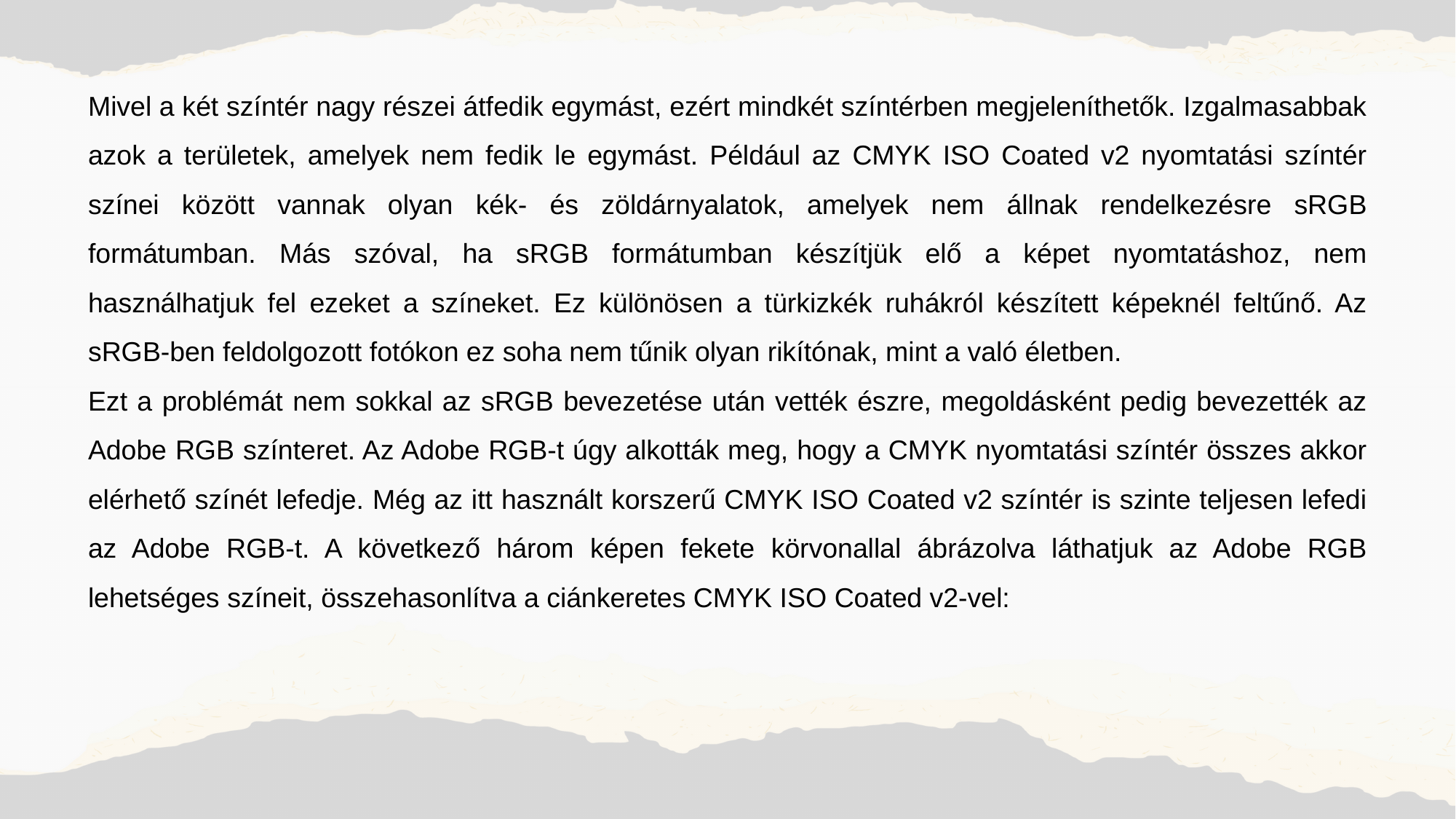

Mivel a két színtér nagy részei átfedik egymást, ezért mindkét színtérben megjeleníthetők. Izgalmasabbak azok a területek, amelyek nem fedik le egymást. Például az CMYK ISO Coated v2 nyomtatási színtér színei között vannak olyan kék- és zöldárnyalatok, amelyek nem állnak rendelkezésre sRGB formátumban. Más szóval, ha sRGB formátumban készítjük elő a képet nyomtatáshoz, nem használhatjuk fel ezeket a színeket. Ez különösen a türkizkék ruhákról készített képeknél feltűnő. Az sRGB-ben feldolgozott fotókon ez soha nem tűnik olyan rikítónak, mint a való életben.
Ezt a problémát nem sokkal az sRGB bevezetése után vették észre, megoldásként pedig bevezették az Adobe RGB színteret. Az Adobe RGB-t úgy alkották meg, hogy a CMYK nyomtatási színtér összes akkor elérhető színét lefedje. Még az itt használt korszerű CMYK ISO Coated v2 színtér is szinte teljesen lefedi az Adobe RGB-t. A következő három képen fekete körvonallal ábrázolva láthatjuk az Adobe RGB lehetséges színeit, összehasonlítva a ciánkeretes CMYK ISO Coated v2-vel: